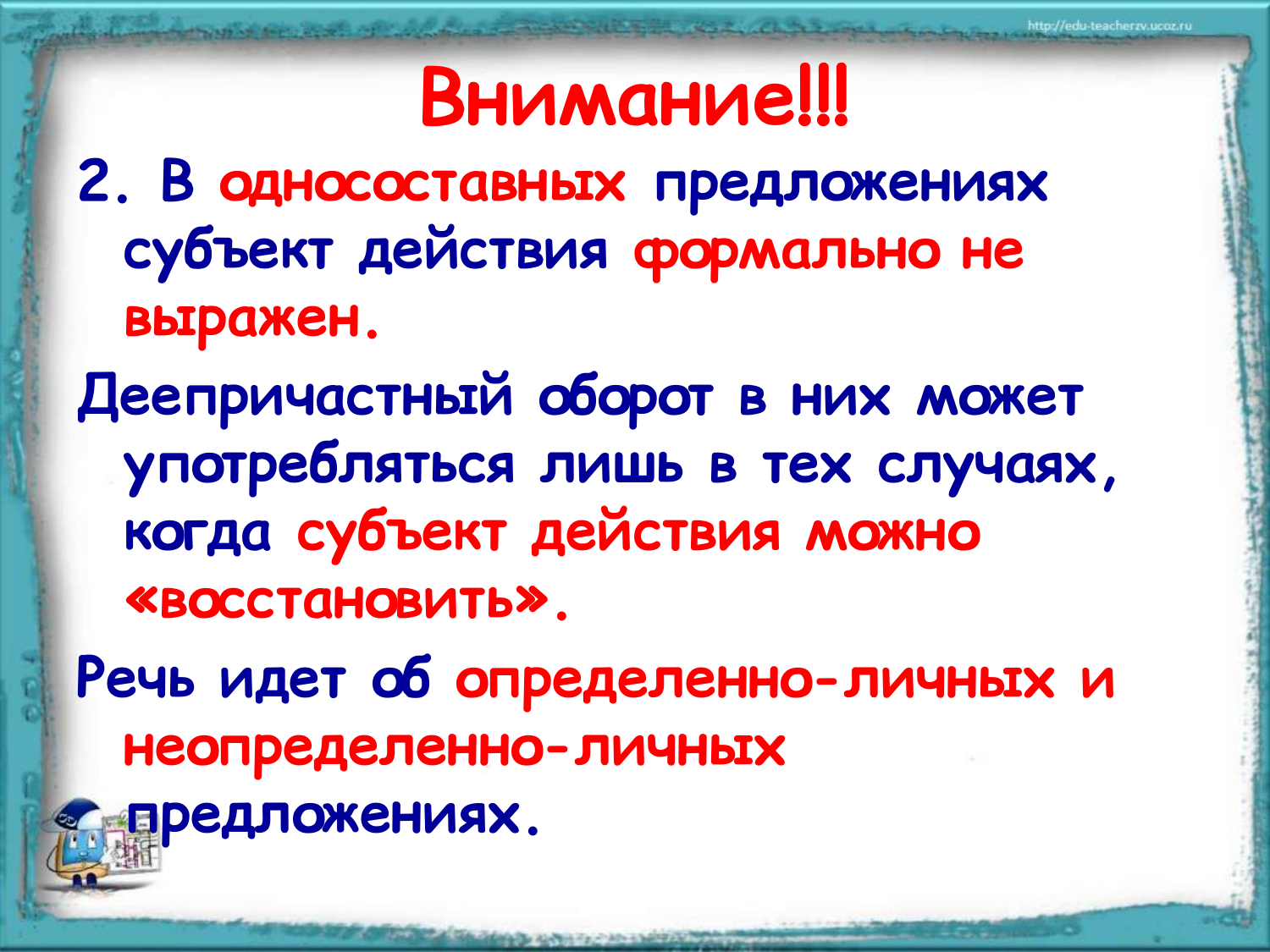

# Внимание!!!
2. В односоставных предложениях субъект действия формально не выражен.
Деепричастный оборот в них может употребляться лишь в тех случаях, когда субъект действия можно «восстановить».
Речь идет об определенно-личных и неопределенно-личных предложениях.